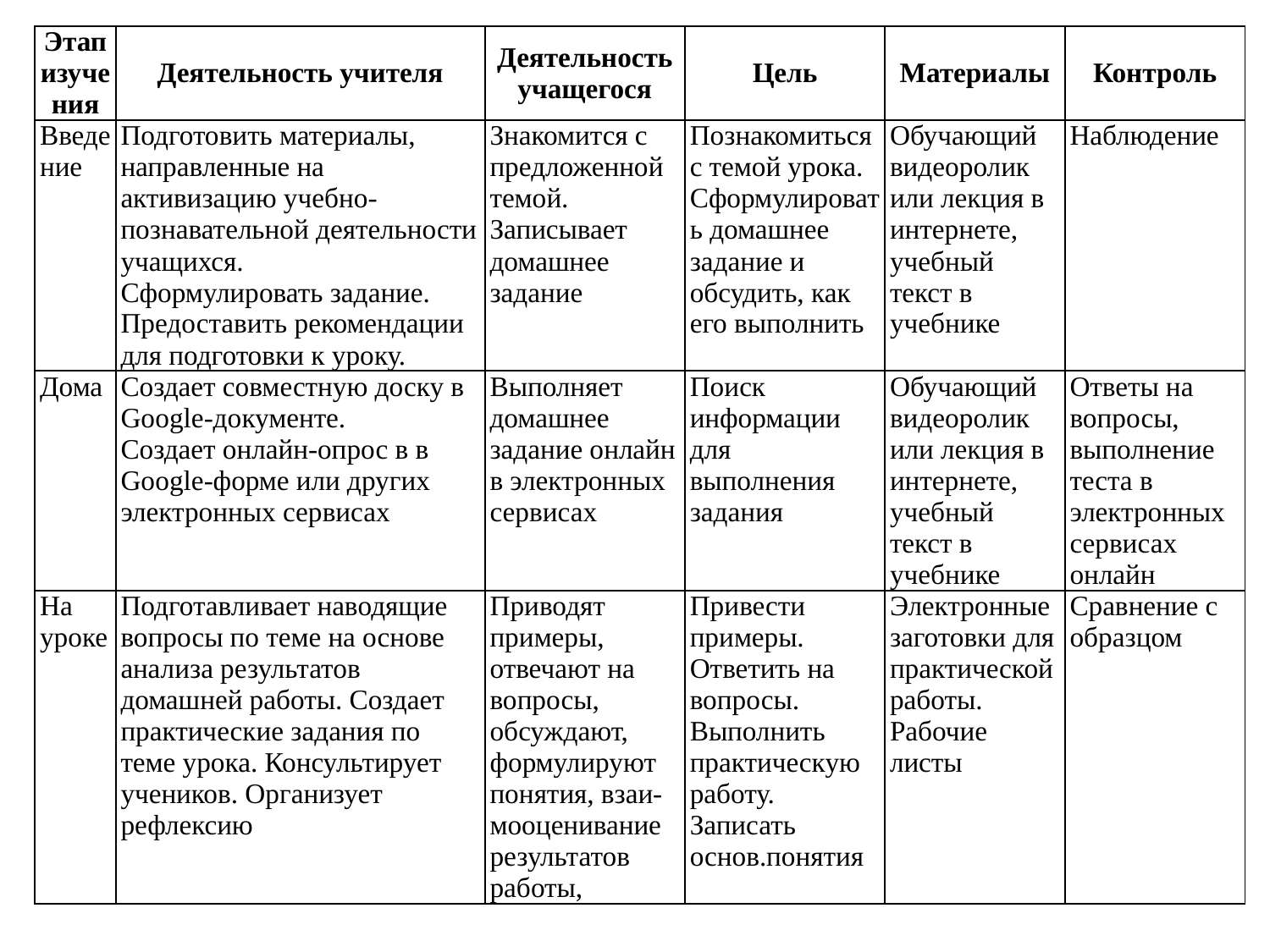

| Этап изучения | Деятельность учителя | Деятельность учащегося | Цель | Материалы | Контроль |
| --- | --- | --- | --- | --- | --- |
| Введение | Подготовить материалы, направленные на активизацию учебно-познавательной деятельности учащихся. Сформулировать задание. Предоставить рекомендации для подготовки к уроку. | Знакомится с предложенной темой. Записывает домашнее задание | Познакомиться с темой урока. Сформулировать домашнее задание и обсудить, как его выполнить | Обучающий видеоролик или лекция в интернете, учебный текст в учебнике | Наблюдение |
| Дома | Создает совместную доску в Goоgle-документе. Создает онлайн-опрос в в Goоgle-форме или других электронных сервисах | Выполняет домашнее задание онлайн в электронных сервисах | Поиск информации для выполнения задания | Обучающий видеоролик или лекция в интернете, учебный текст в учебнике | Ответы на вопросы, выполнение теста в электронных сервисах онлайн |
| На уроке | Подготавливает наводящие вопросы по теме на основе анализа результатов домашней работы. Создает практические задания по теме урока. Консультирует учеников. Организует рефлексию | Приводят примеры, отвечают на вопросы, обсуждают, формулируют понятия, взаи-мооценивание результатов работы, | Привести примеры. Ответить на вопросы. Выполнить практическую работу. Записать основ.понятия | Электронные заготовки для практической работы. Рабочие листы | Сравнение с образцом |
#